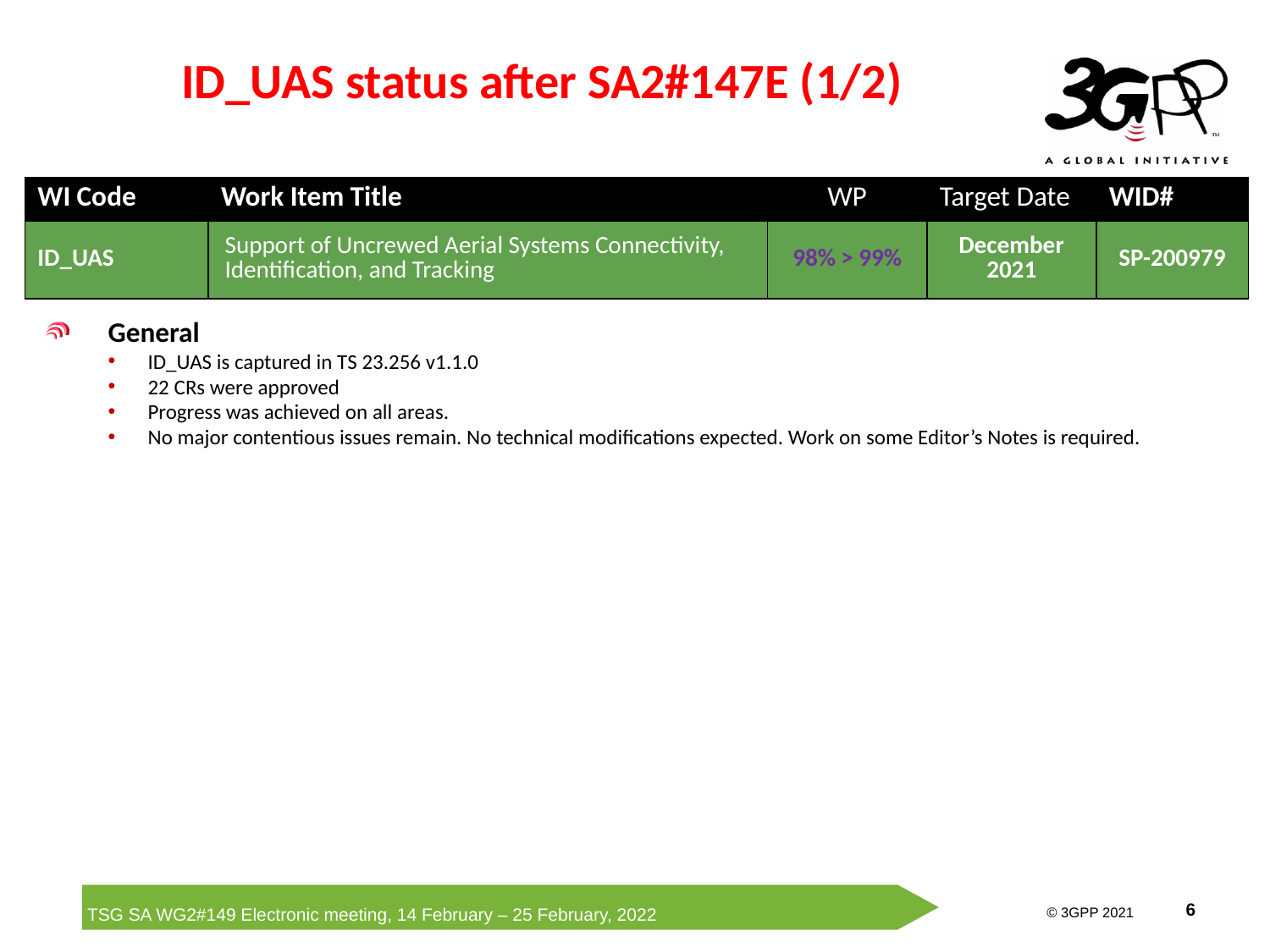

# ID_UAS status after SA2#147E (1/2)
| WI Code | Work Item Title | WP | Target Date | WID# |
| --- | --- | --- | --- | --- |
| ID\_UAS | Support of Uncrewed Aerial Systems Connectivity, Identification, and Tracking | 98% > 99% | December 2021 | SP-200979 |
General
ID_UAS is captured in TS 23.256 v1.1.0
22 CRs were approved
Progress was achieved on all areas.
No major contentious issues remain. No technical modifications expected. Work on some Editor’s Notes is required.